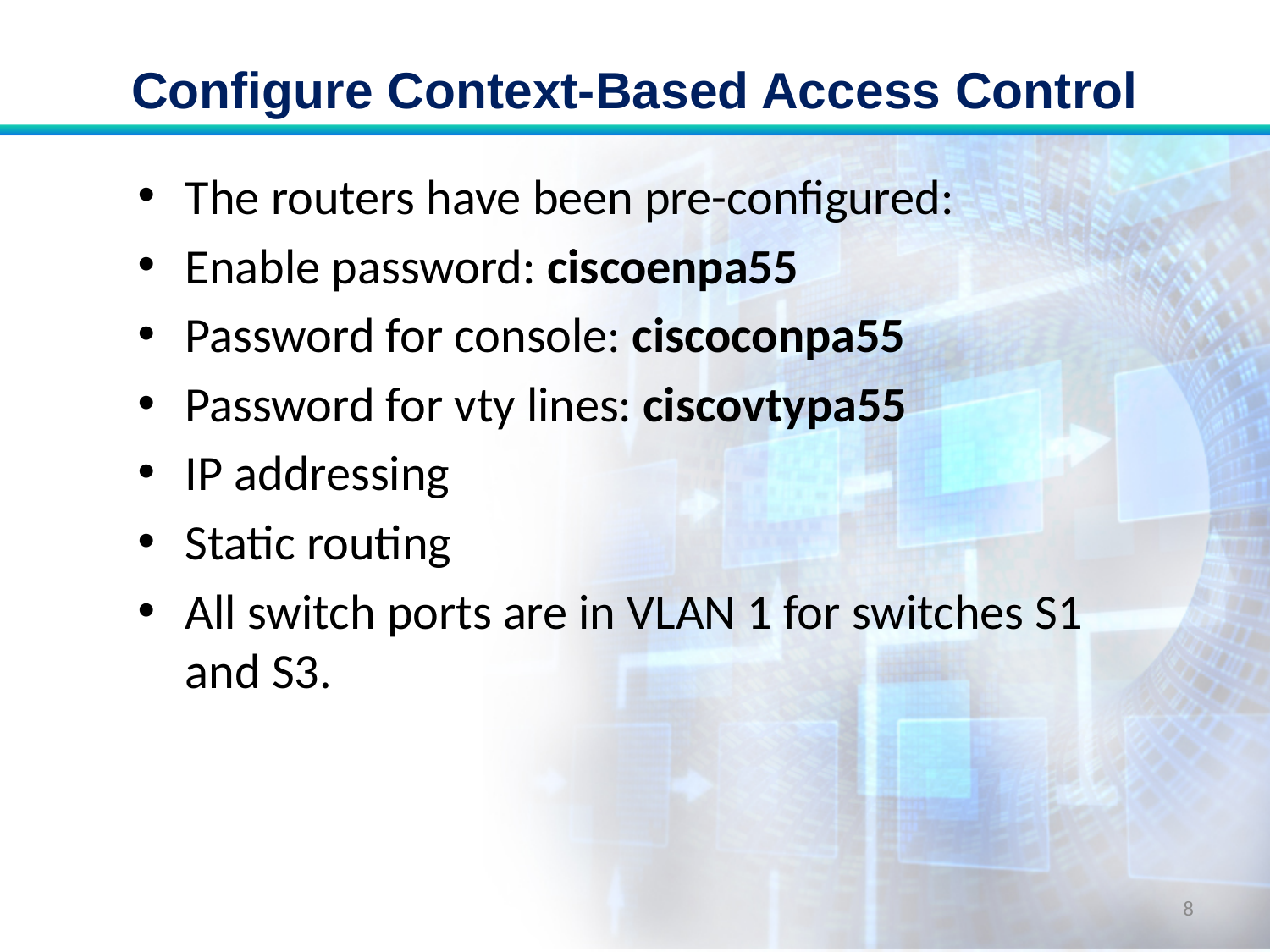

# Configure Context-Based Access Control
The routers have been pre-configured:
Enable password: ciscoenpa55
Password for console: ciscoconpa55
Password for vty lines: ciscovtypa55
IP addressing
Static routing
All switch ports are in VLAN 1 for switches S1 and S3.
8